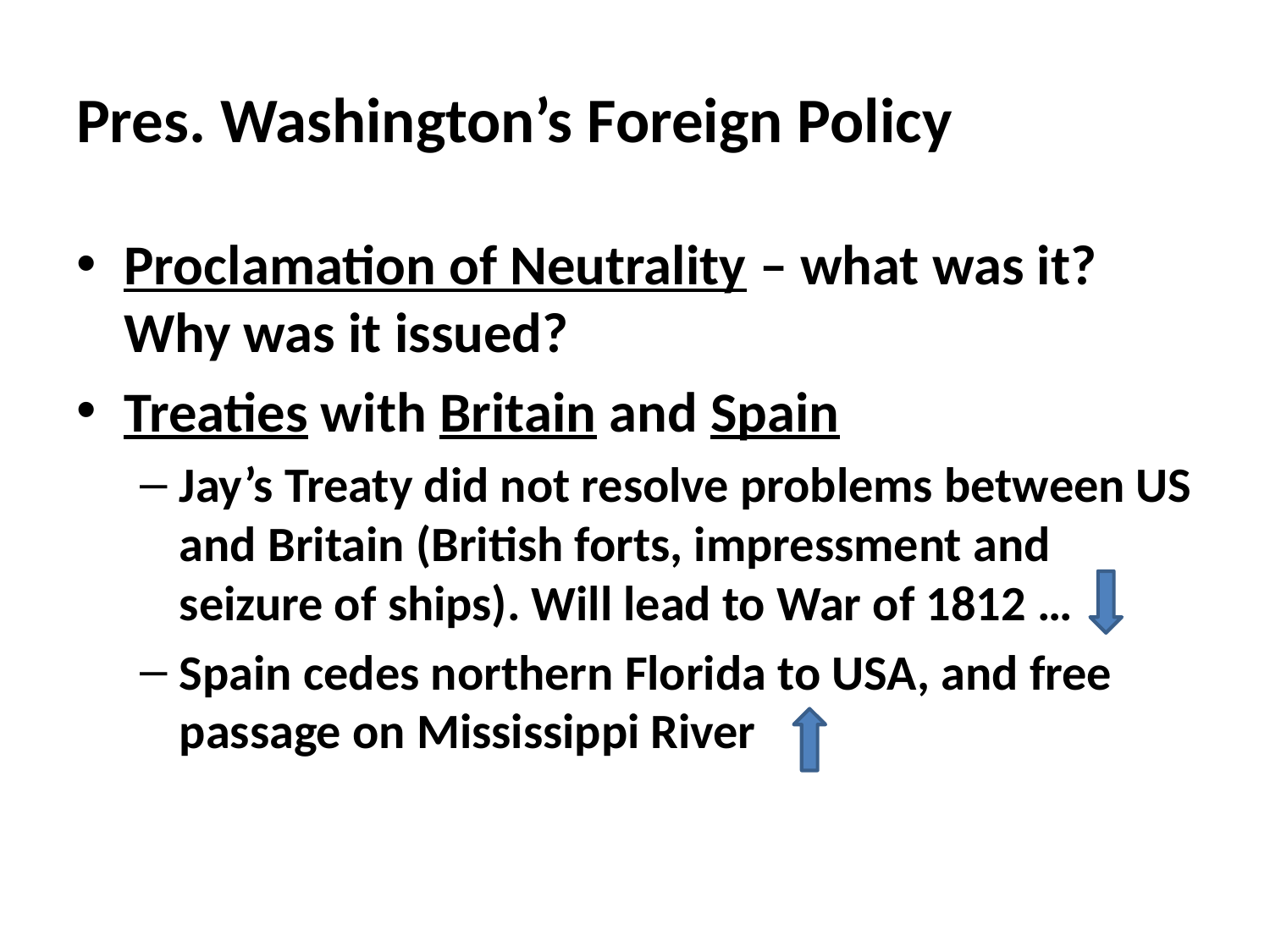

# Pres. Washington’s Foreign Policy
Proclamation of Neutrality – what was it? Why was it issued?
Treaties with Britain and Spain
Jay’s Treaty did not resolve problems between US and Britain (British forts, impressment and seizure of ships). Will lead to War of 1812 …
Spain cedes northern Florida to USA, and free passage on Mississippi River